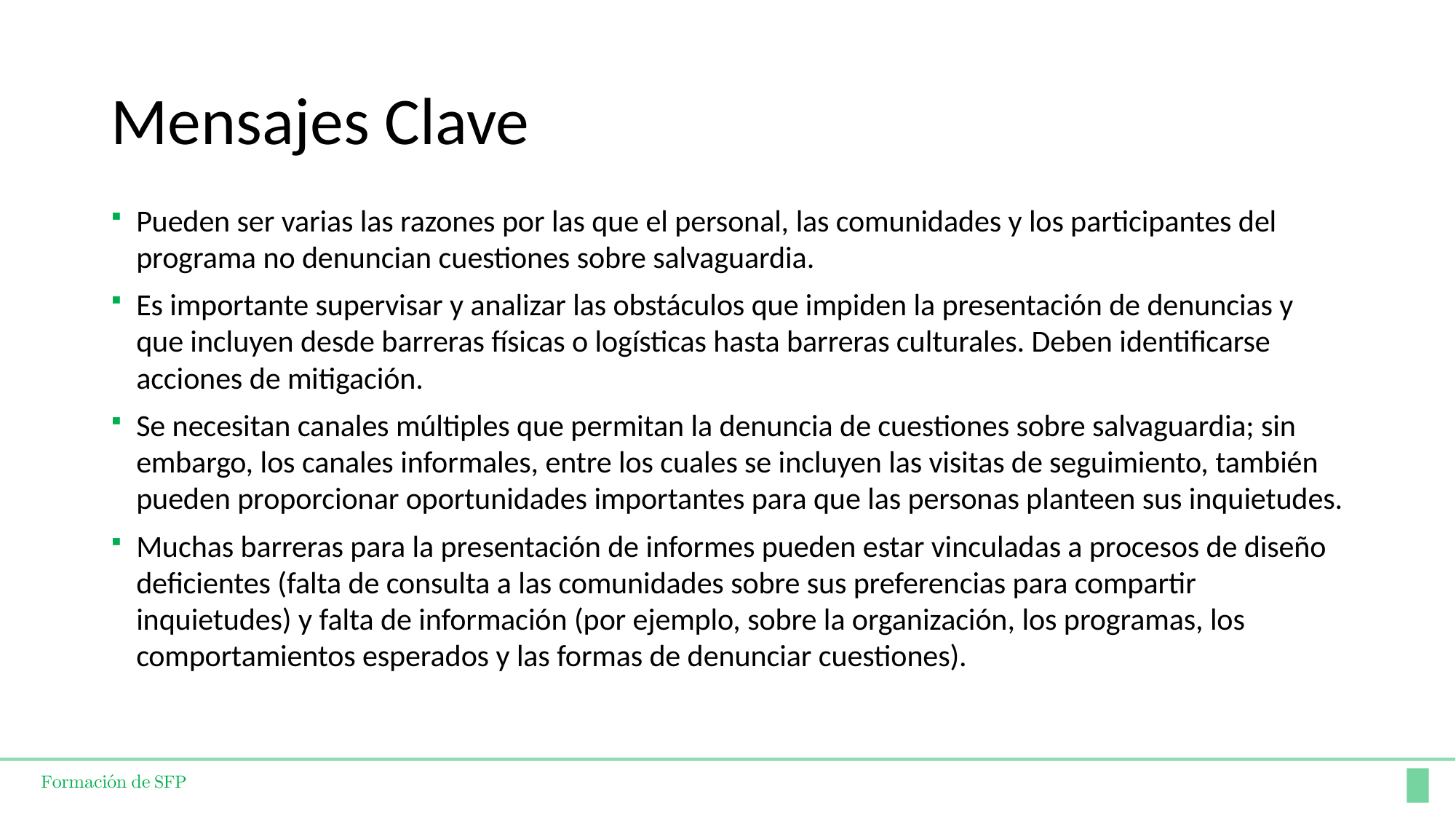

# Mensajes Clave
Pueden ser varias las razones por las que el personal, las comunidades y los participantes del programa no denuncian cuestiones sobre salvaguardia.
Es importante supervisar y analizar las obstáculos que impiden la presentación de denuncias y que incluyen desde barreras físicas o logísticas hasta barreras culturales. Deben identificarse acciones de mitigación.
Se necesitan canales múltiples que permitan la denuncia de cuestiones sobre salvaguardia; sin embargo, los canales informales, entre los cuales se incluyen las visitas de seguimiento, también pueden proporcionar oportunidades importantes para que las personas planteen sus inquietudes.
Muchas barreras para la presentación de informes pueden estar vinculadas a procesos de diseño deficientes (falta de consulta a las comunidades sobre sus preferencias para compartir inquietudes) y falta de información (por ejemplo, sobre la organización, los programas, los comportamientos esperados y las formas de denunciar cuestiones).

Formación de SFP